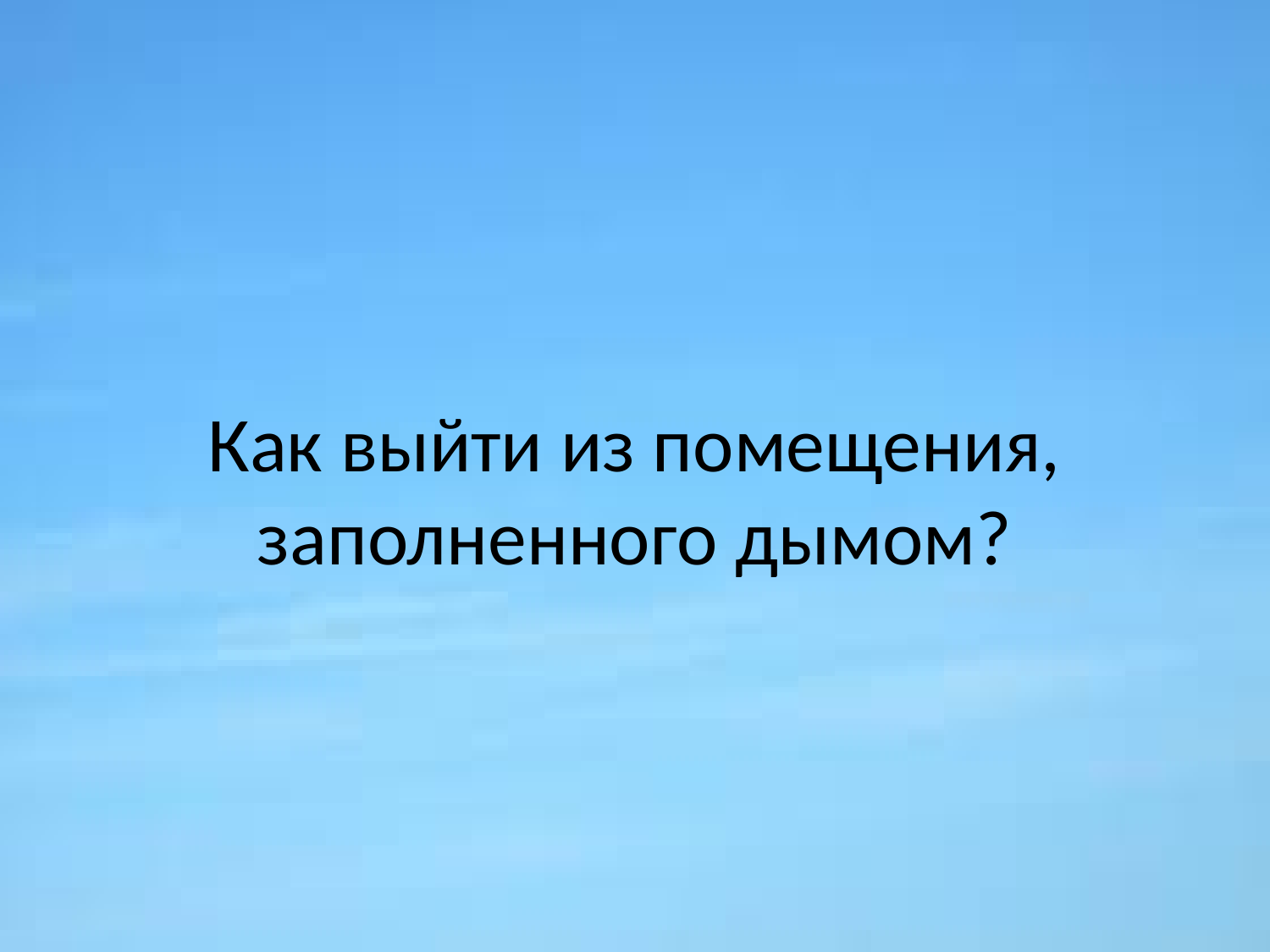

# Как выйти из помещения, заполненного дымом?